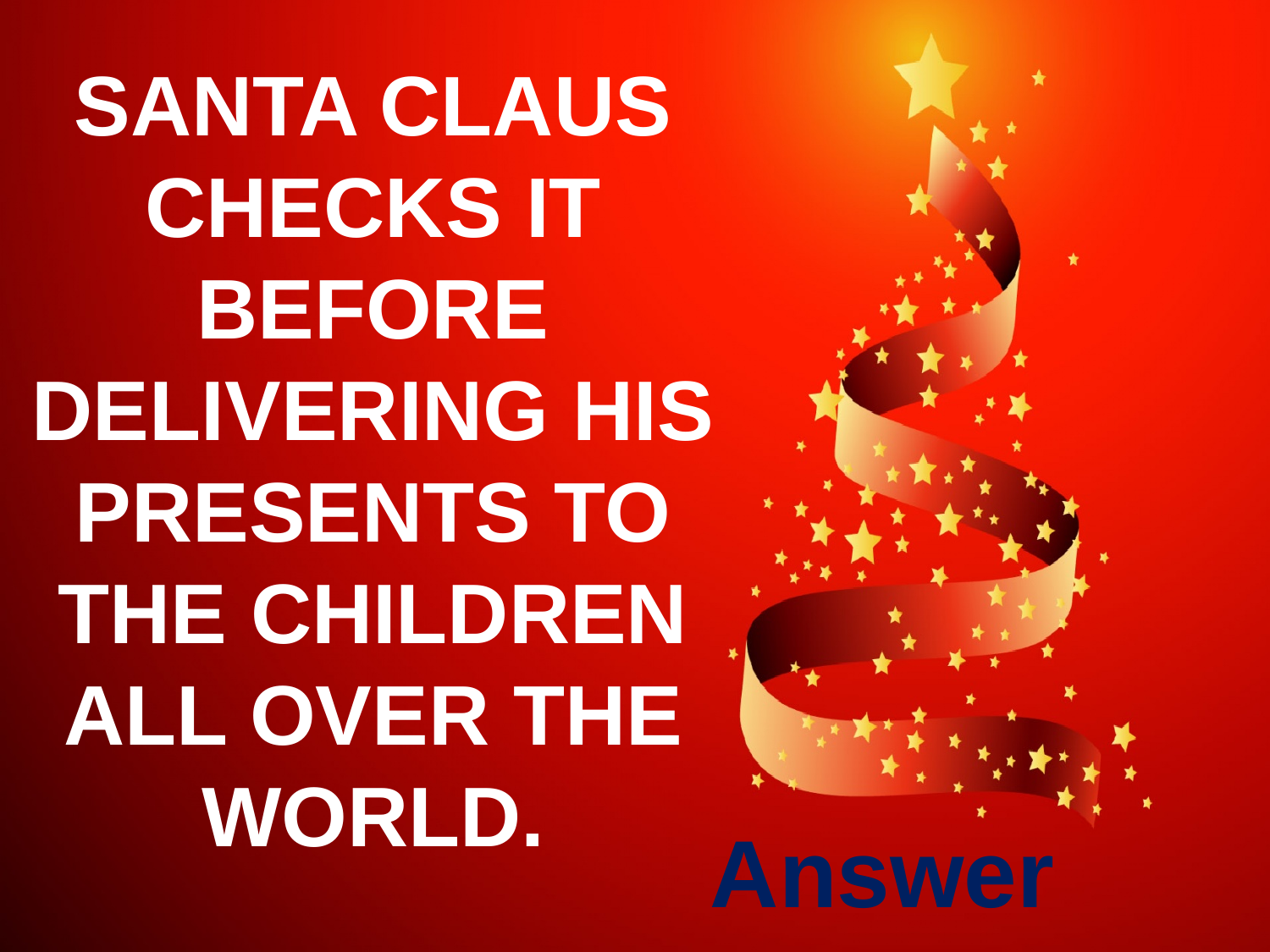

# Santa claus checks it before delivering his presents to the children all over the world.
Answer